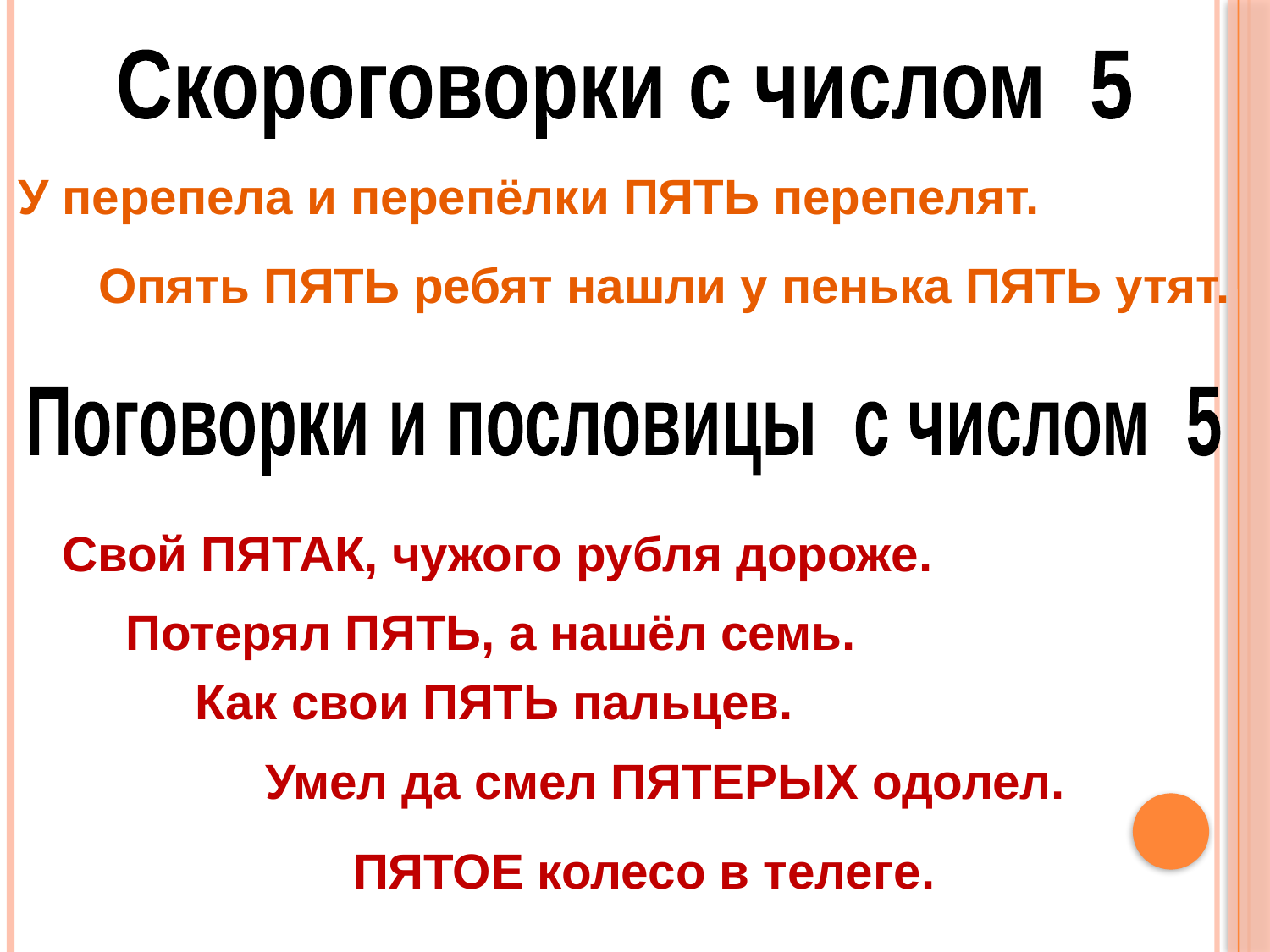

Скороговорки с числом  5
У перепела и перепёлки ПЯТЬ перепелят.
Опять ПЯТЬ ребят нашли у пенька ПЯТЬ утят.
Поговорки и пословицы  с числом  5

Свой ПЯТАК, чужого рубля дороже.
Потерял ПЯТЬ, а нашёл семь.
Как свои ПЯТЬ пальцев.
Умел да смел ПЯТЕРЫХ одолел.
ПЯТОЕ колесо в телеге.